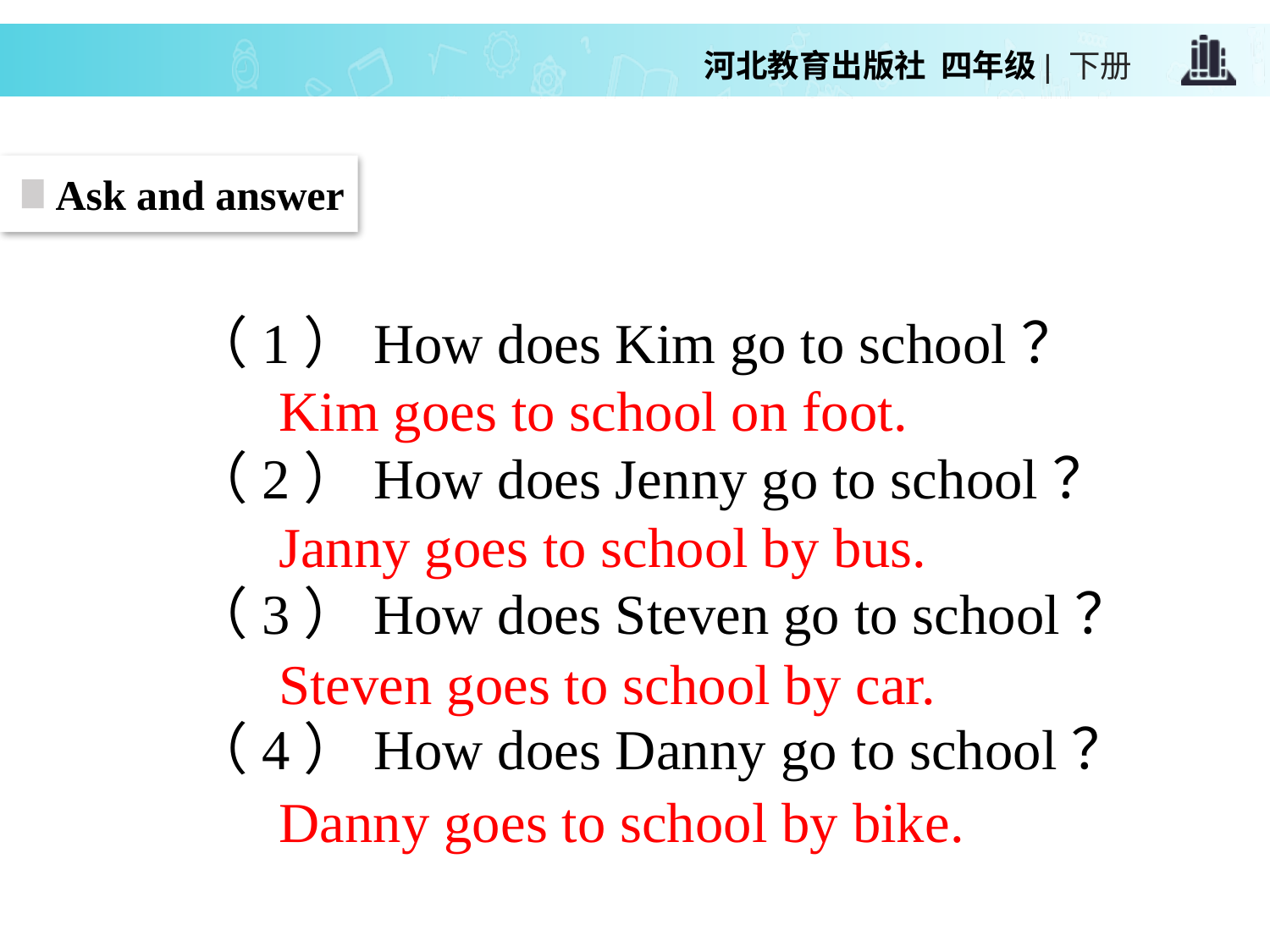

Ask and answer

（1）How does Kim go to school？

（2）How does Jenny go to school？

（3）How does Steven go to school？

（4）How does Danny go to school？

Kim goes to school on foot.
Janny goes to school by bus.
Steven goes to school by car.
Danny goes to school by bike.